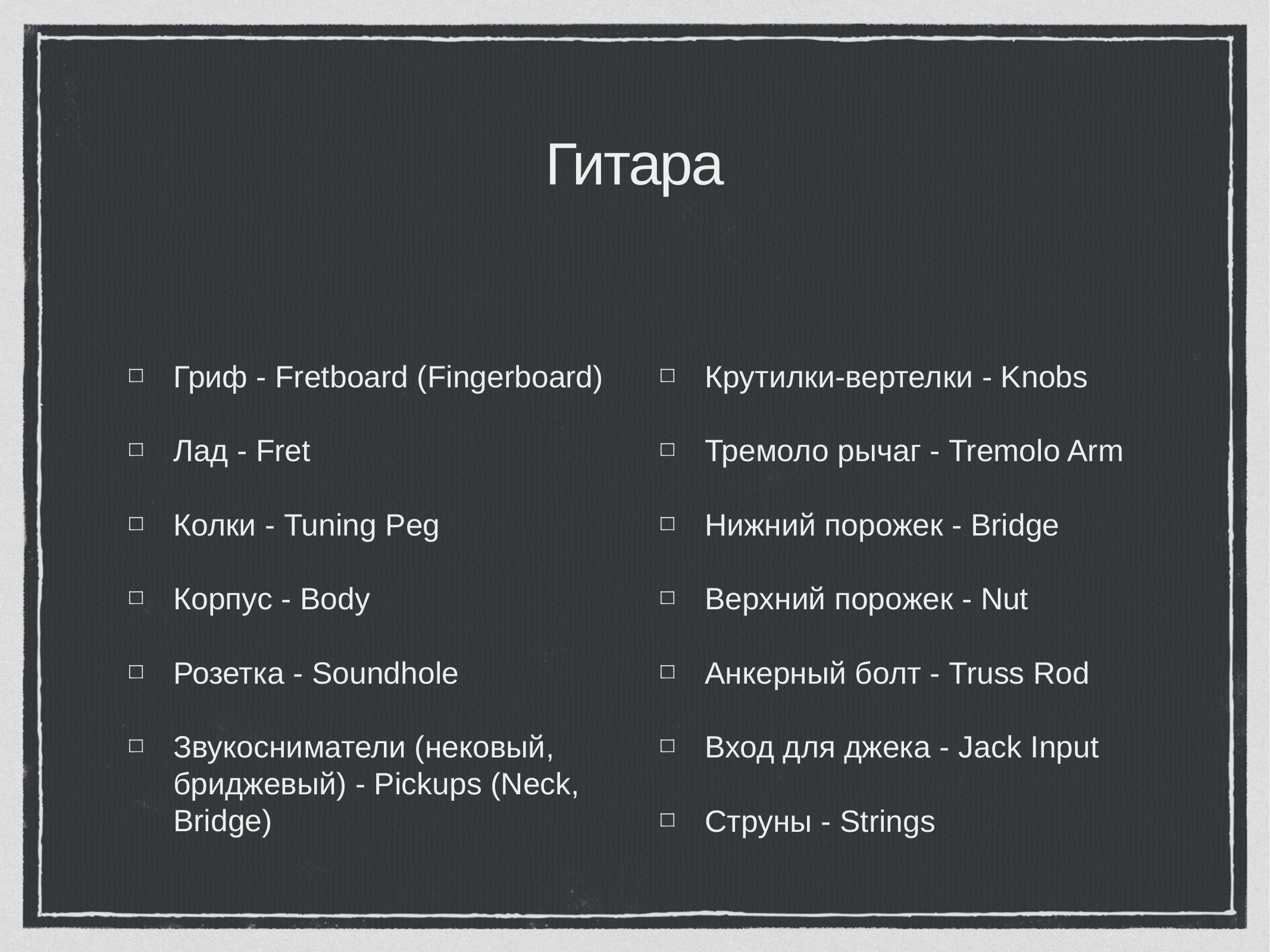

# Гитара
Гриф - Fretboard (Fingerboard)
Лад - Fret
Колки - Tuning Peg
Корпус - Body
Розетка - Soundhole
Звукосниматели (нековый, бриджевый) - Pickups (Neck, Bridge)
Крутилки-вертелки - Knobs
Тремоло рычаг - Tremolo Arm
Нижний порожек - Bridge
Верхний порожек - Nut
Анкерный болт - Truss Rod
Вход для джека - Jack Input
Струны - Strings